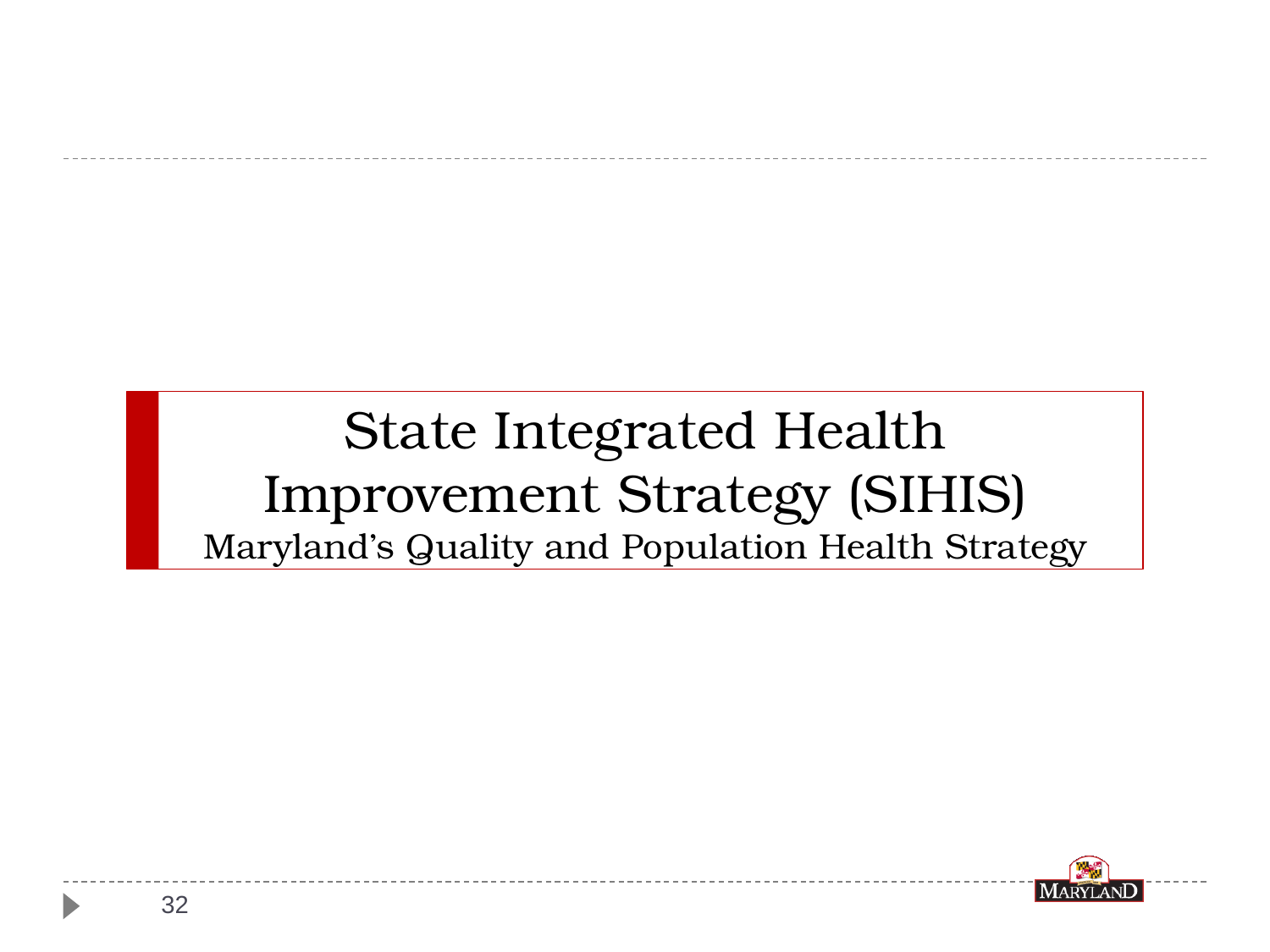

# State Integrated Health Improvement Strategy (SIHIS) Maryland’s Quality and Population Health Strategy

32